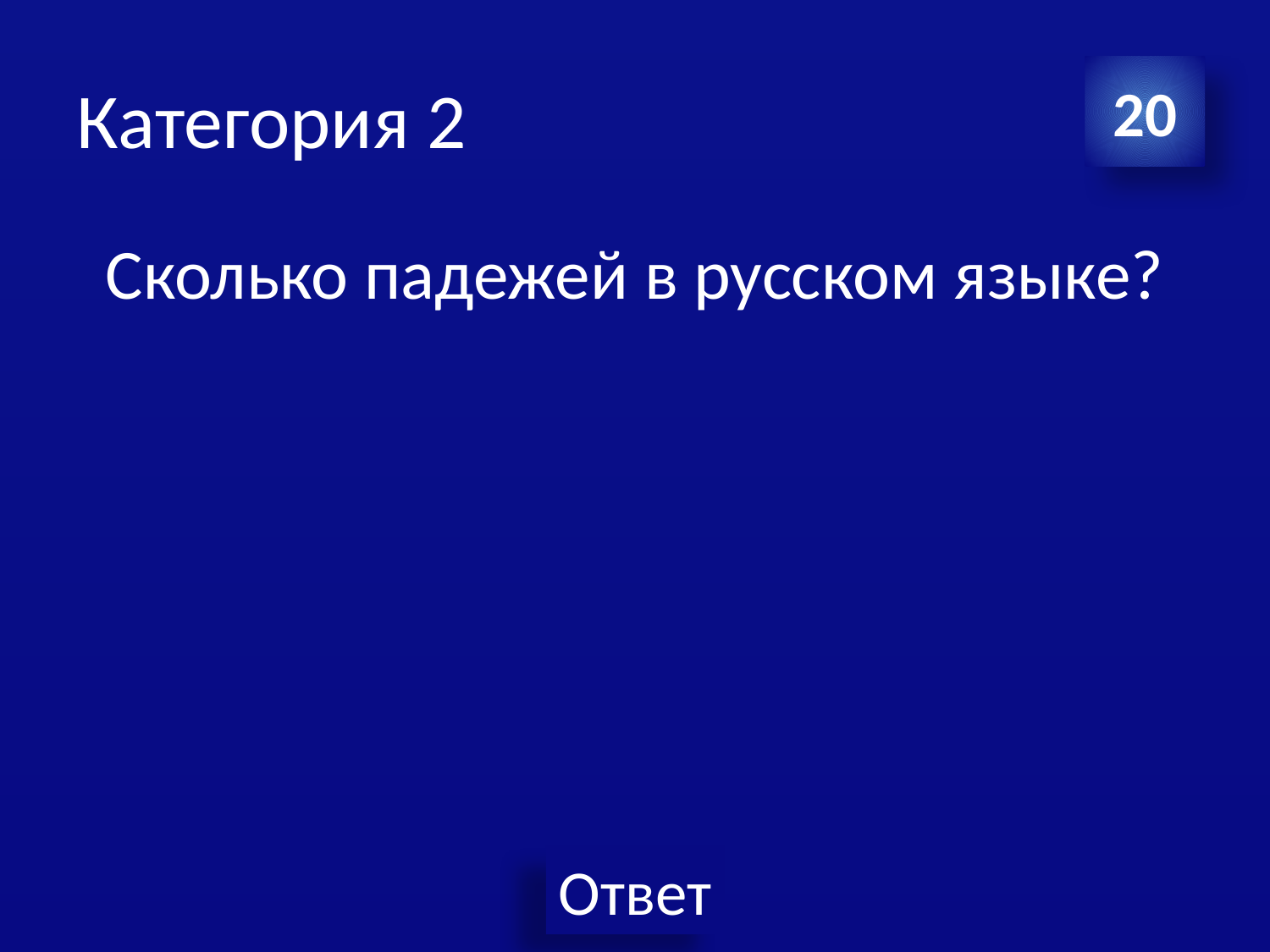

# Категория 2
20
Сколько падежей в русском языке?